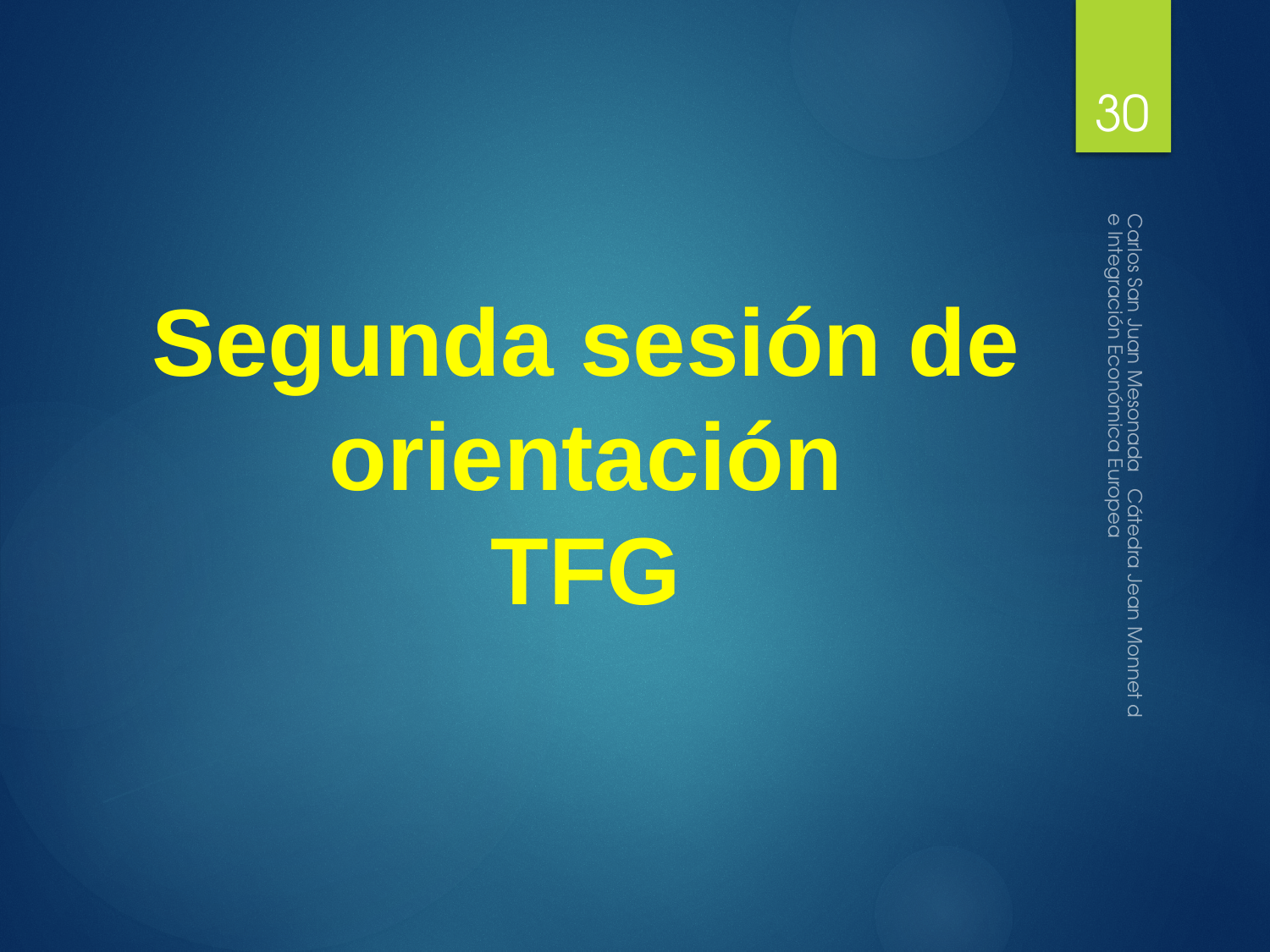

30
# Segunda sesión de orientación TFG
Carlos San Juan Mesonada   Cátedra Jean Monnet de Integración Económica Europea